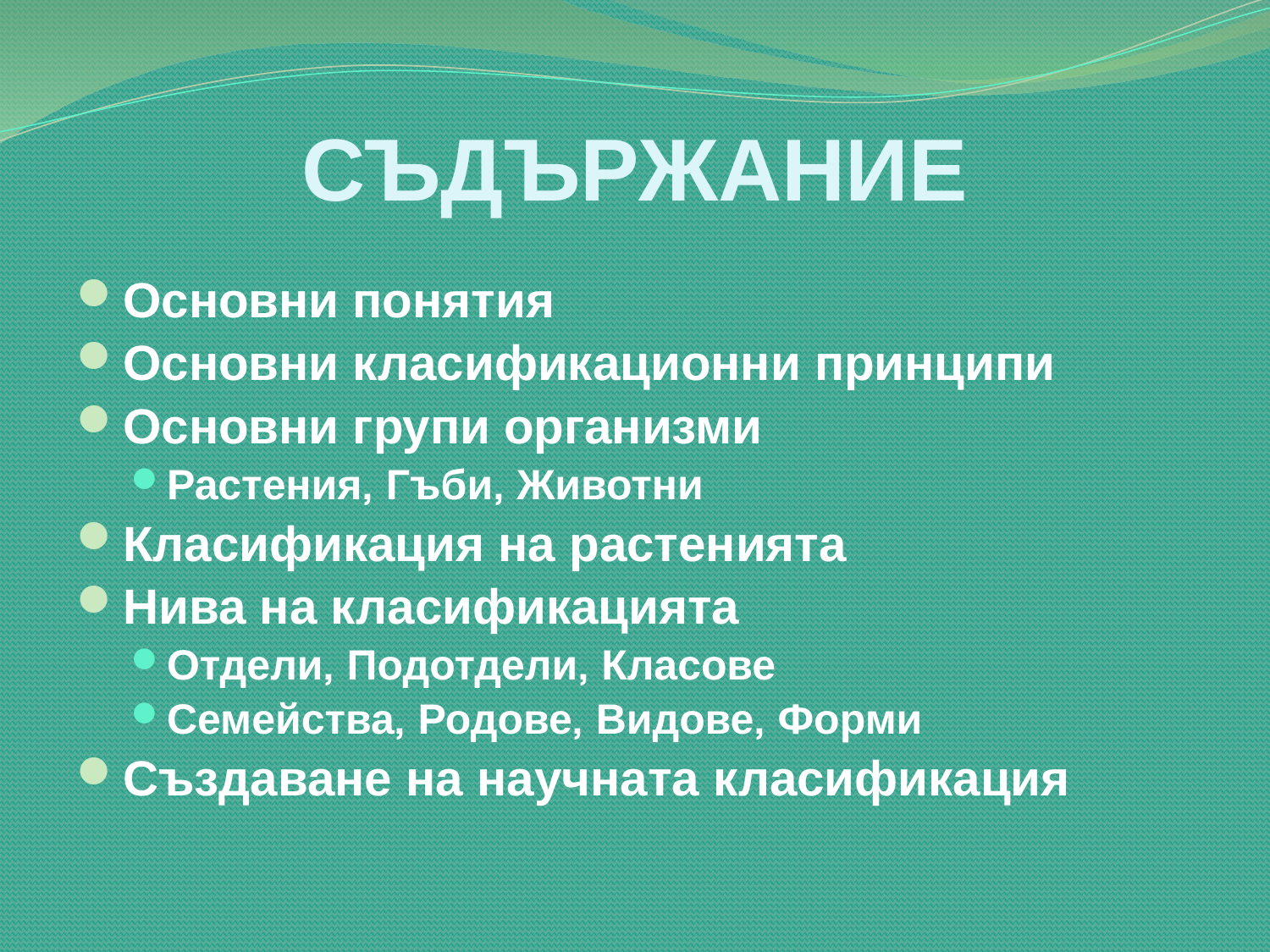

# СЪДЪРЖАНИЕ
Основни понятия
Основни класификационни принципи
Основни групи организми
Растения, Гъби, Животни
Класификация на растенията
Нива на класификацията
Отдели, Подотдели, Класове
Семейства, Родове, Видове, Форми
Създаване на научната класификация